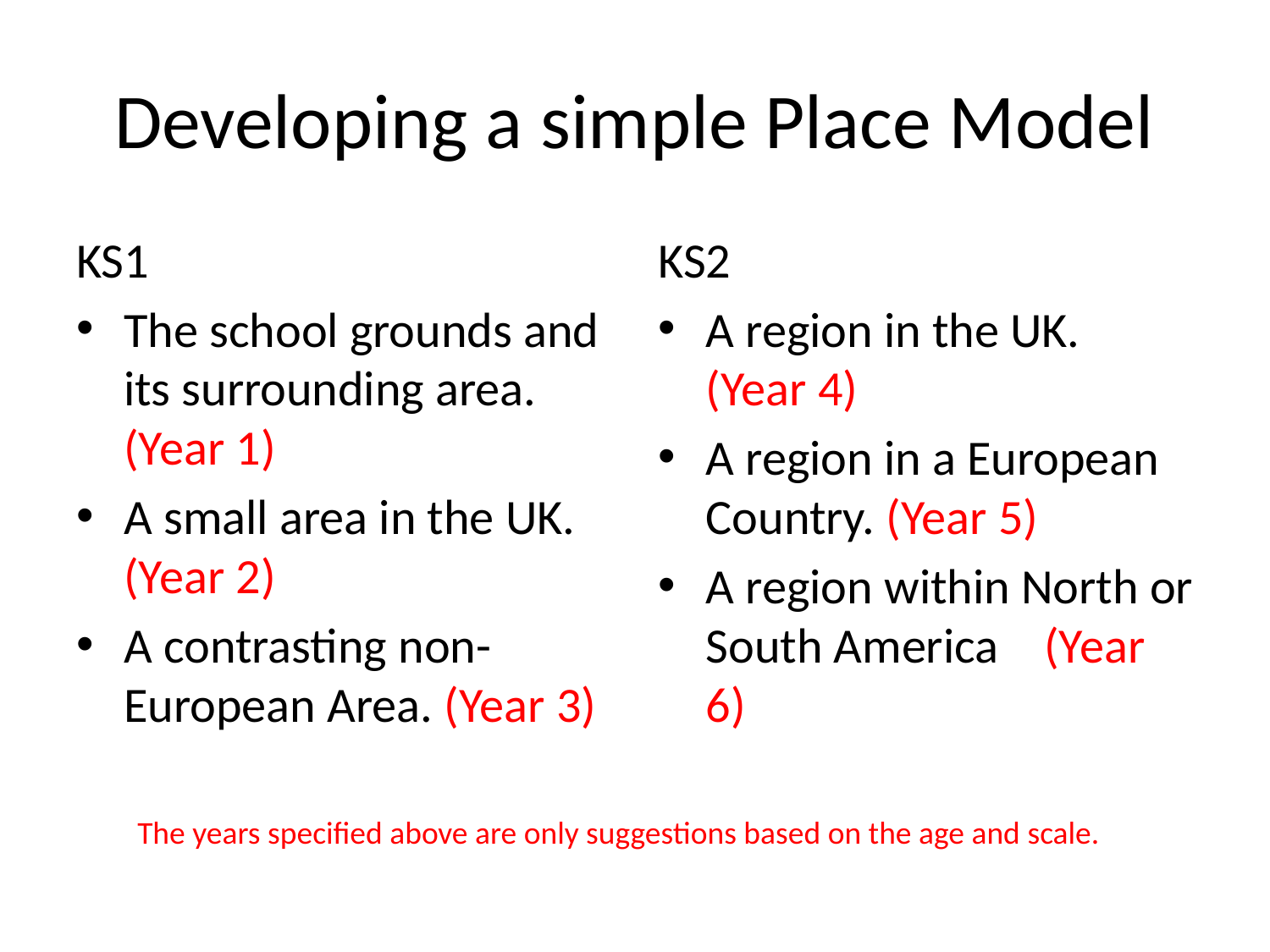

# Developing a simple Place Model
KS1
The school grounds and its surrounding area. (Year 1)
A small area in the UK. (Year 2)
A contrasting non-European Area. (Year 3)
KS2
A region in the UK.  (Year 4)
A region in a European Country. (Year 5)
A region within North or South America    (Year 6)
The years specified above are only suggestions based on the age and scale.